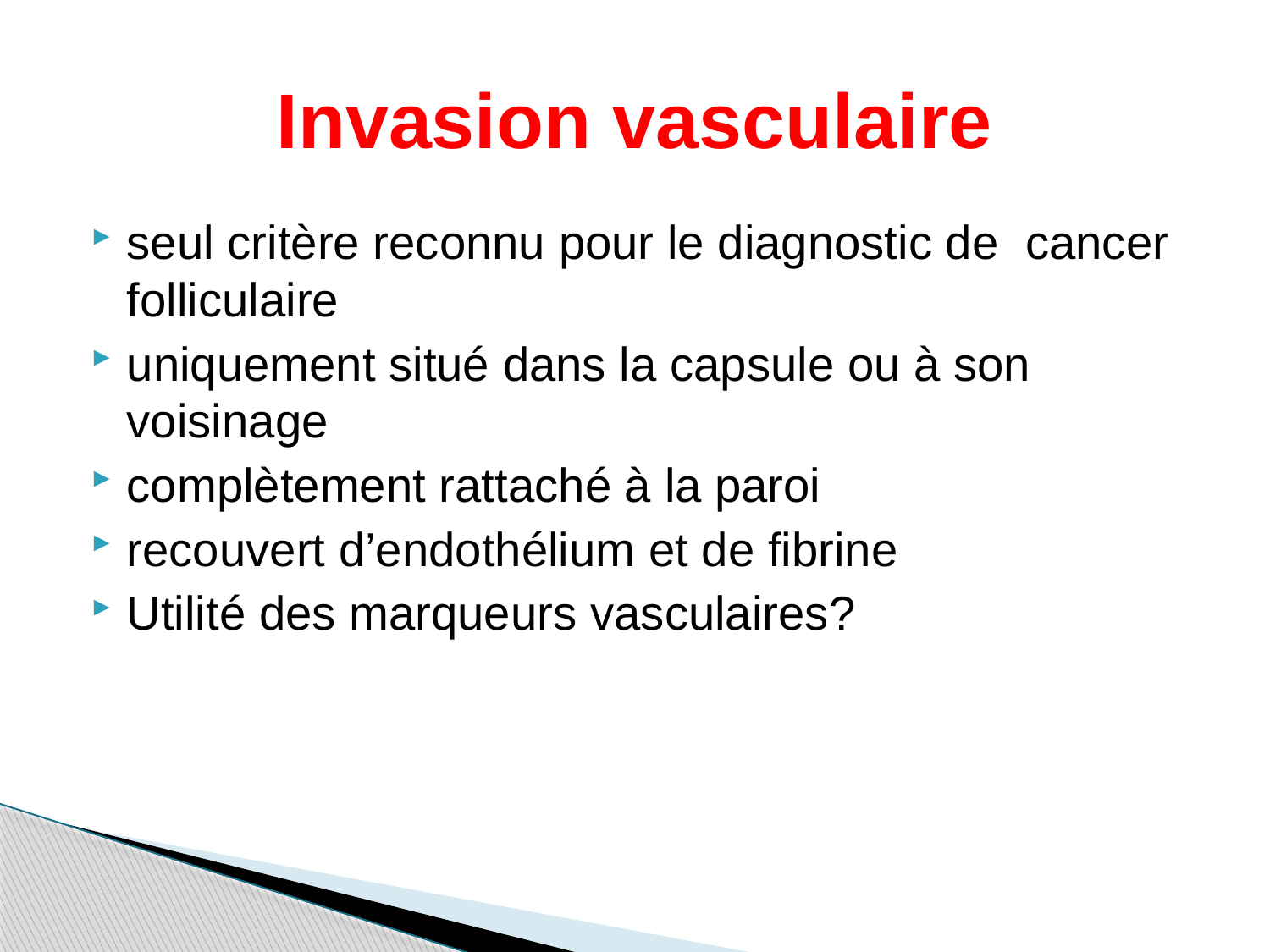

# Invasion vasculaire
seul critère reconnu pour le diagnostic de  cancer folliculaire
uniquement situé dans la capsule ou à son voisinage
complètement rattaché à la paroi
recouvert d’endothélium et de fibrine
Utilité des marqueurs vasculaires?